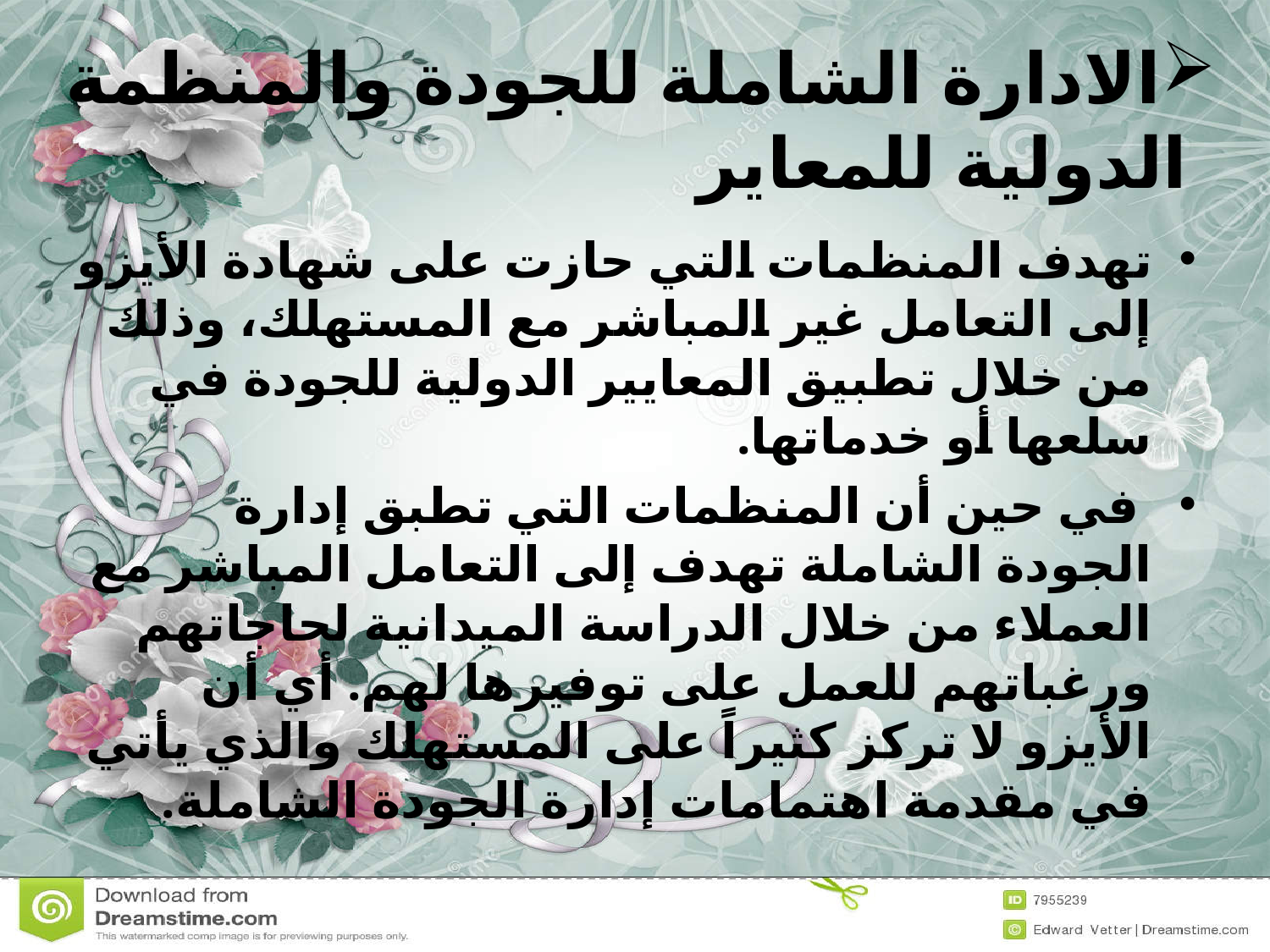

# الادارة الشاملة للجودة والمنظمة الدولية للمعاير
تهدف المنظمات التي حازت على شهادة الأيزو إلى التعامل غير المباشر مع المستهلك، وذلك من خلال تطبيق المعايير الدولية للجودة في سلعها أو خدماتها.
 في حين أن المنظمات التي تطبق إدارة الجودة الشاملة تهدف إلى التعامل المباشر مع العملاء من خلال الدراسة الميدانية لحاجاتهم ورغباتهم للعمل على توفيرها لهم. أي أن الأيزو لا تركز كثيراً على المستهلك والذي يأتي في مقدمة اهتمامات إدارة الجودة الشاملة.